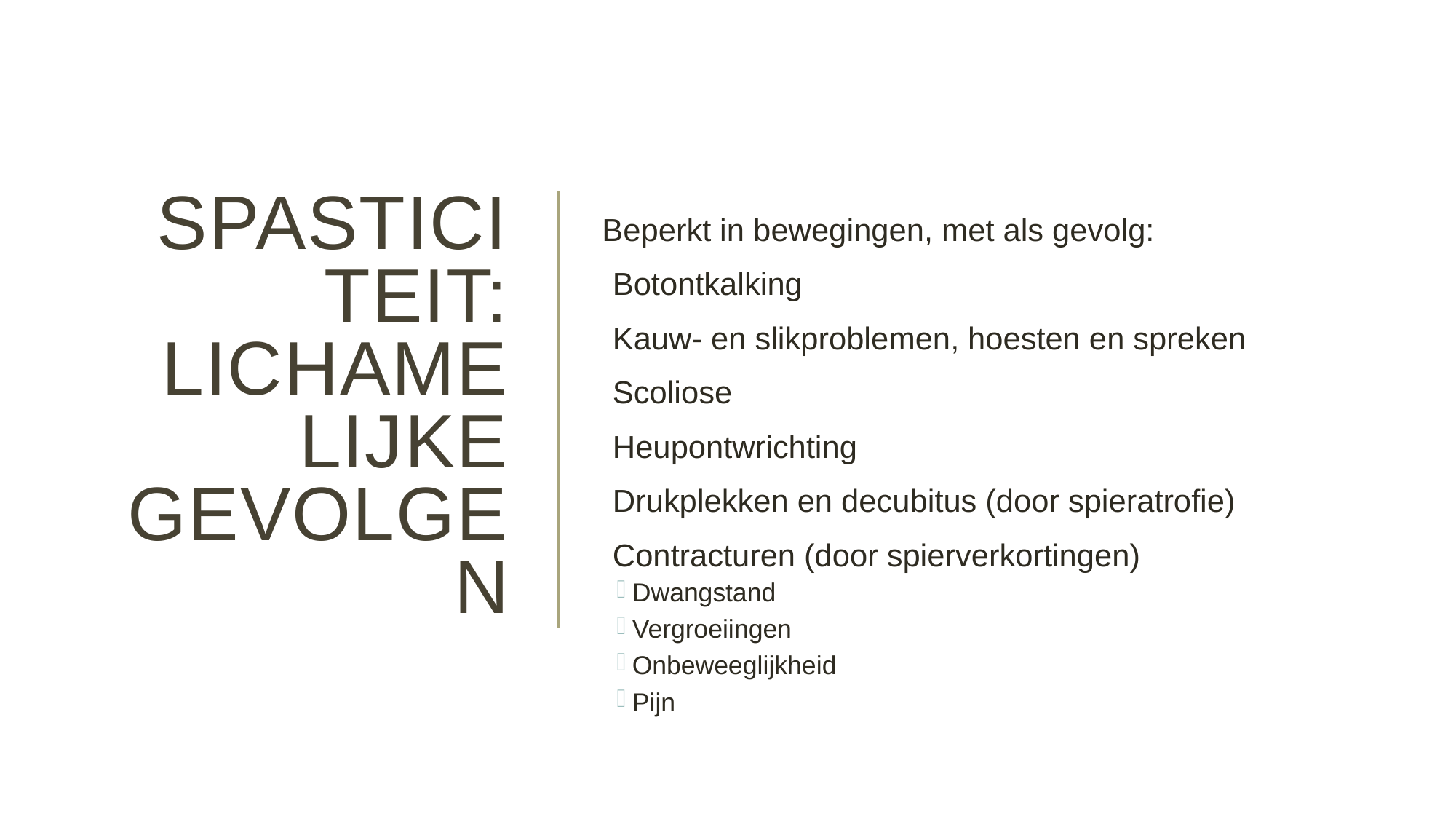

# Spasticiteit: Lichamelijke gevolgen

Beperkt in bewegingen, met als gevolg:
Botontkalking
Kauw- en slikproblemen, hoesten en spreken
Scoliose
Heupontwrichting
Drukplekken en decubitus (door spieratrofie)
Contracturen (door spierverkortingen)
Dwangstand
Vergroeiingen
Onbeweeglijkheid
Pijn